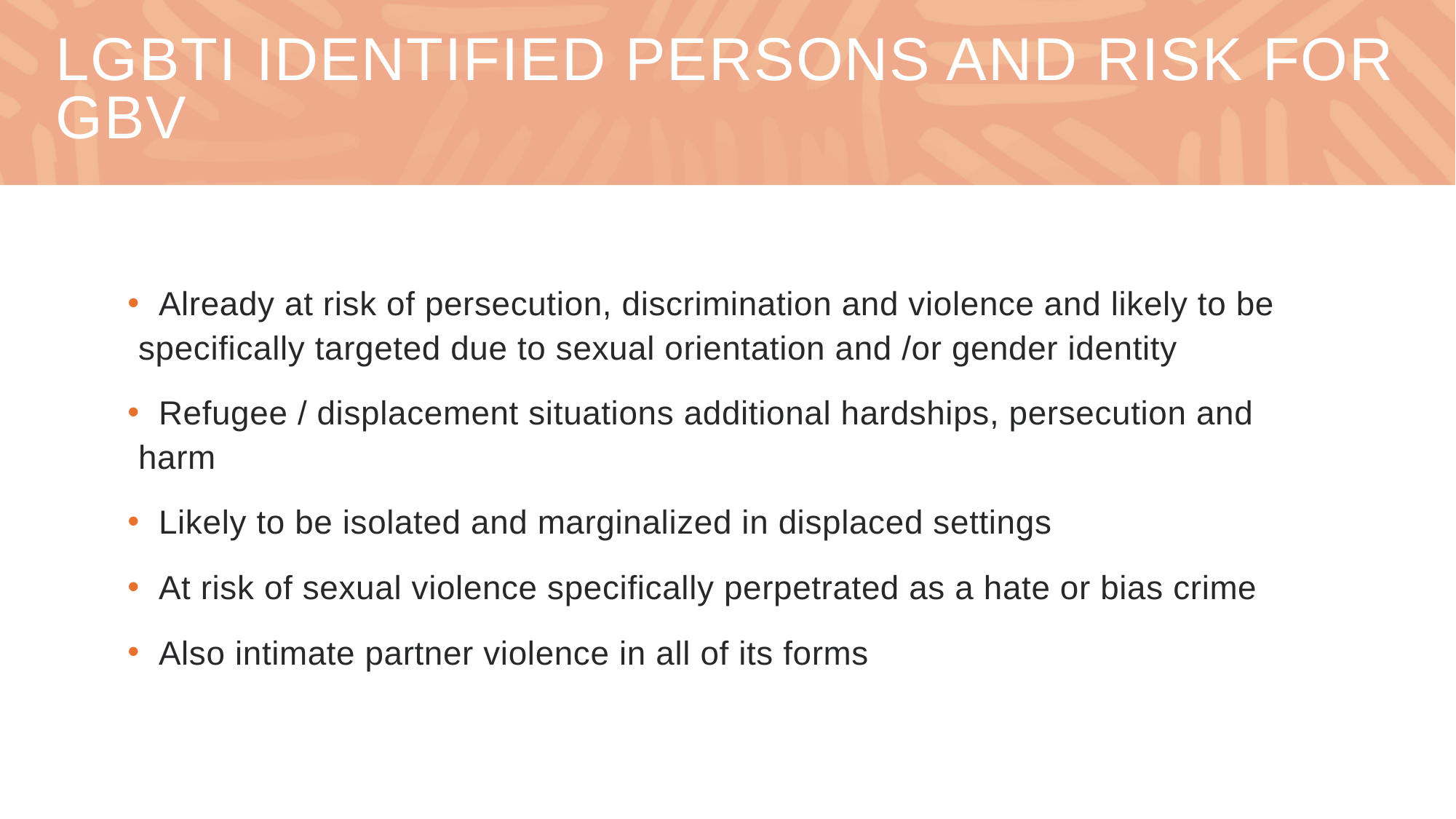

# LGBTI Identified PERSONS and risk for GBV
  Already at risk of persecution, discrimination and violence and likely to be specifically targeted due to sexual orientation and /or gender identity
  Refugee / displacement situations additional hardships, persecution and harm
  Likely to be isolated and marginalized in displaced settings
  At risk of sexual violence specifically perpetrated as a hate or bias crime
  Also intimate partner violence in all of its forms